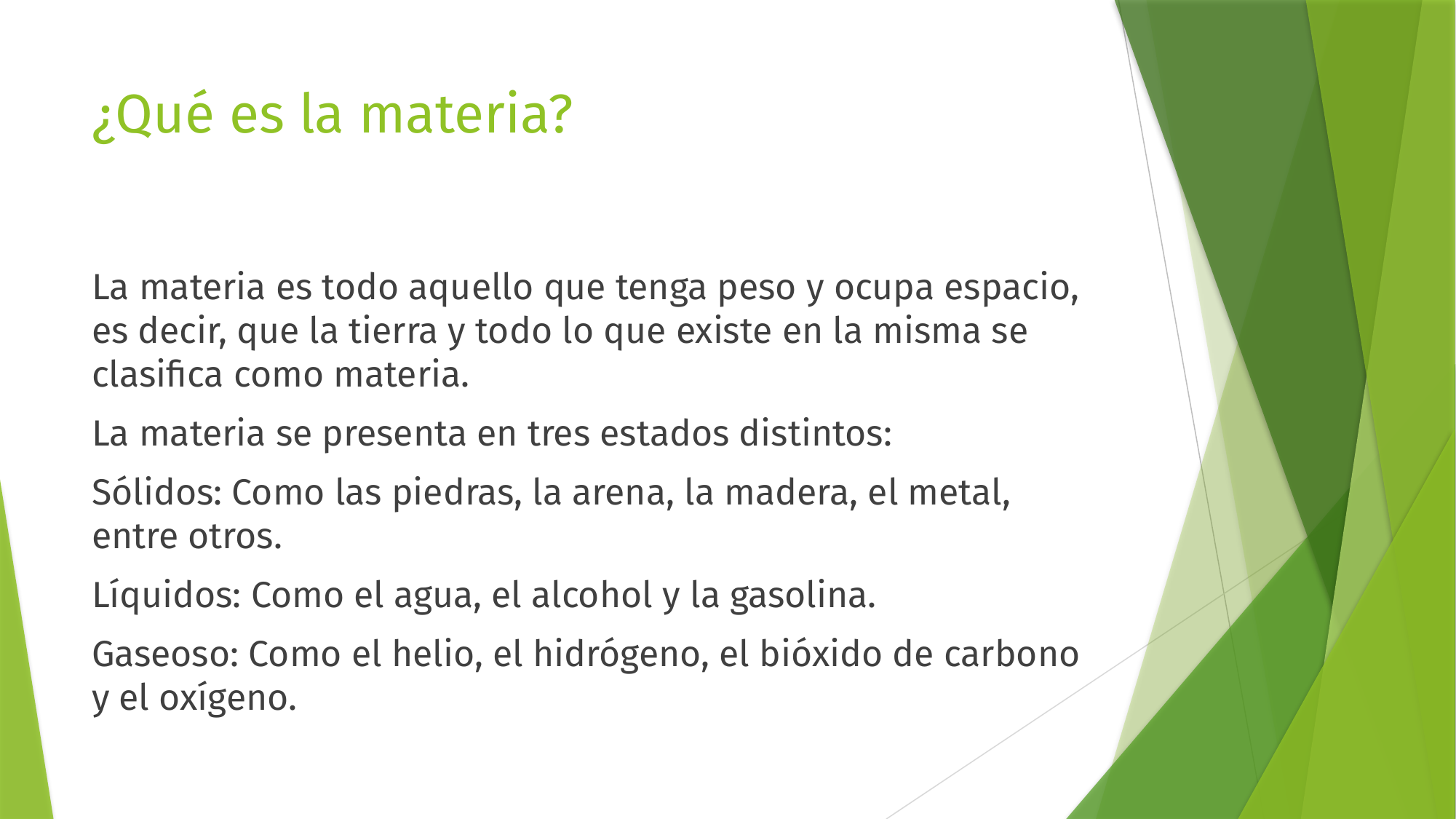

# ¿Qué es la materia?
La materia es todo aquello que tenga peso y ocupa espacio, es decir, que la tierra y todo lo que existe en la misma se clasifica como materia.
La materia se presenta en tres estados distintos:
Sólidos: Como las piedras, la arena, la madera, el metal, entre otros.
Líquidos: Como el agua, el alcohol y la gasolina.
Gaseoso: Como el helio, el hidrógeno, el bióxido de carbono y el oxígeno.